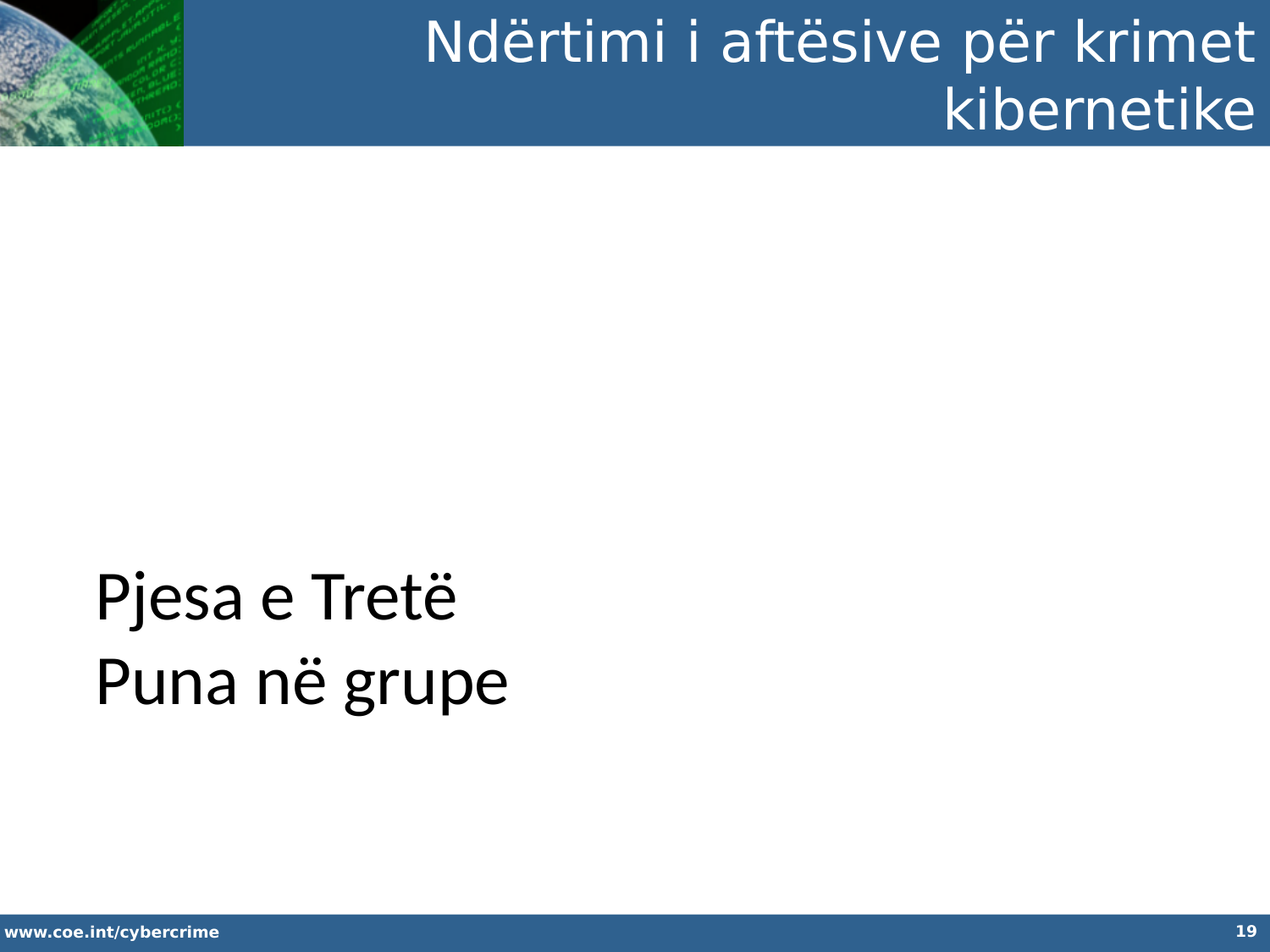

Ndërtimi i aftësive për krimet kibernetike
Pjesa e Tretë
Puna në grupe
19